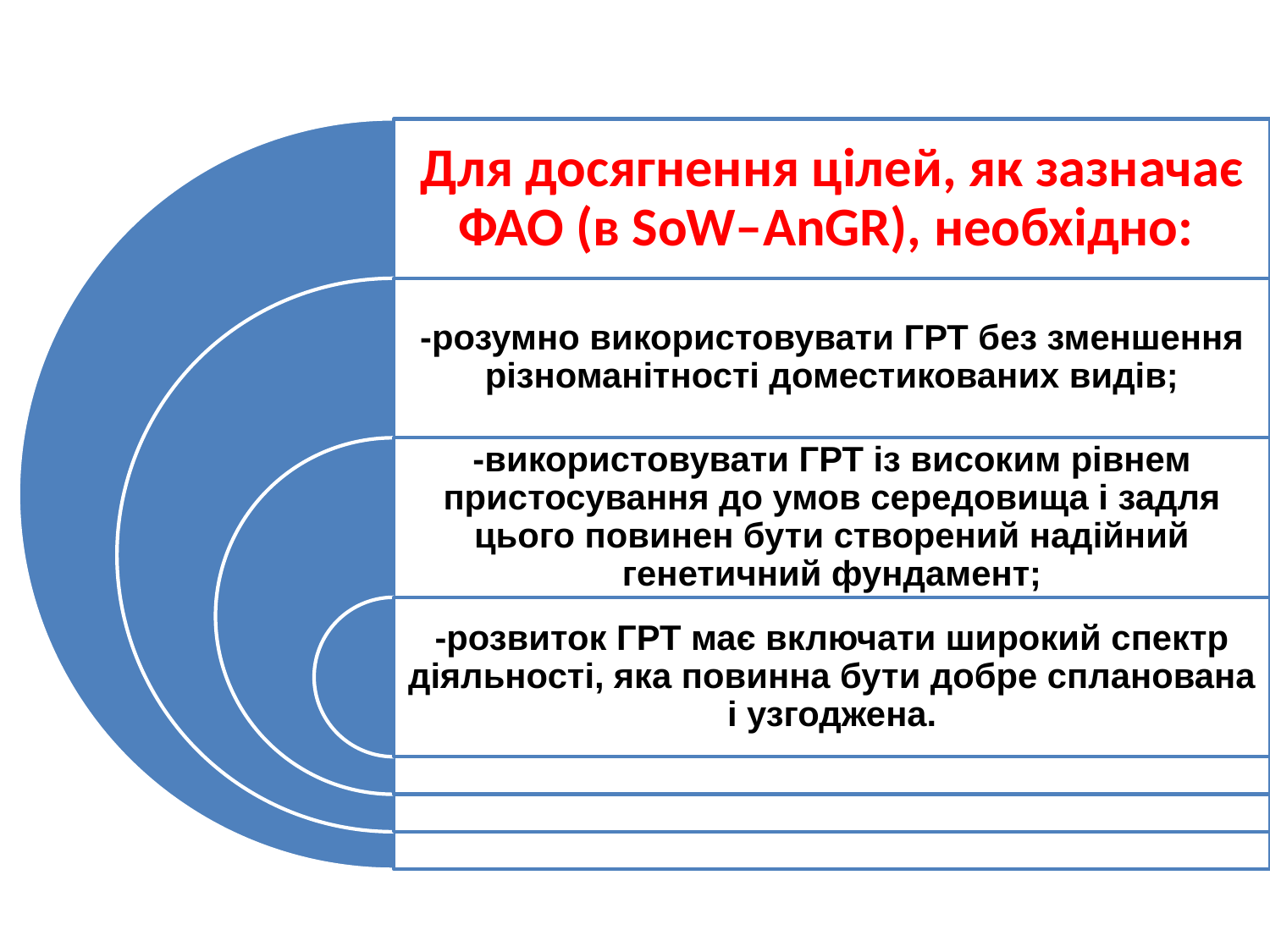

Для досягнення цілей, як зазначає ФАО (в SoW–AnGR), необхідно:
-розумно використовувати ГРТ без зменшення різноманітності доместикованих видів;
-використовувати ГРТ із високим рівнем пристосування до умов середовища і задля цього повинен бути створений надійний генетичний фундамент;
-розвиток ГРТ має включати широкий спектр діяльності, яка повинна бути добре спланована і узгоджена.